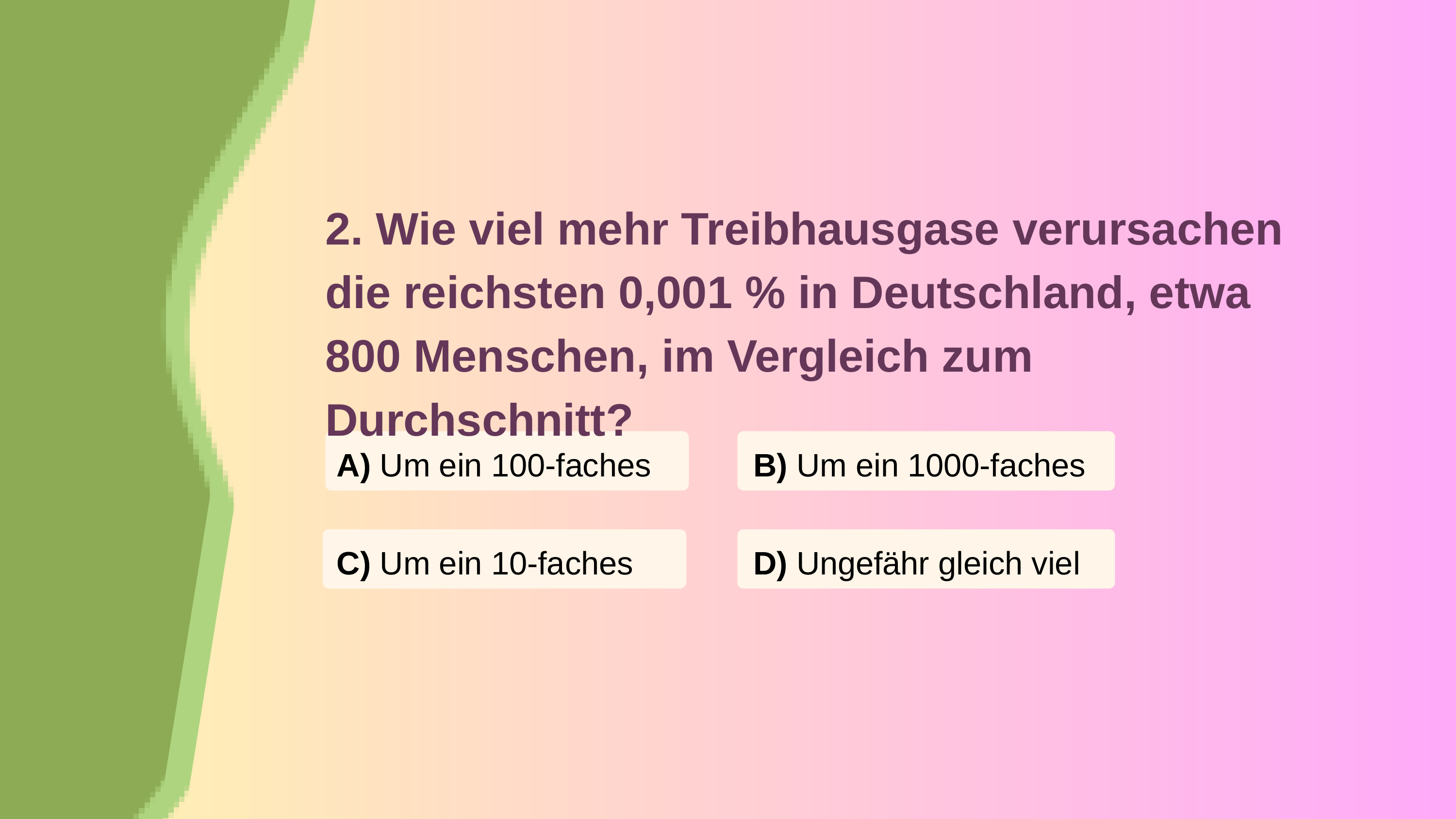

2. Wie viel mehr Treibhausgase verursachen die reichsten 0,001 % in Deutschland, etwa 800 Menschen, im Vergleich zum Durchschnitt?

A) Um ein 100-faches
B) Um ein 1000-faches

C) Um ein 10-faches
D) Ungefähr gleich viel